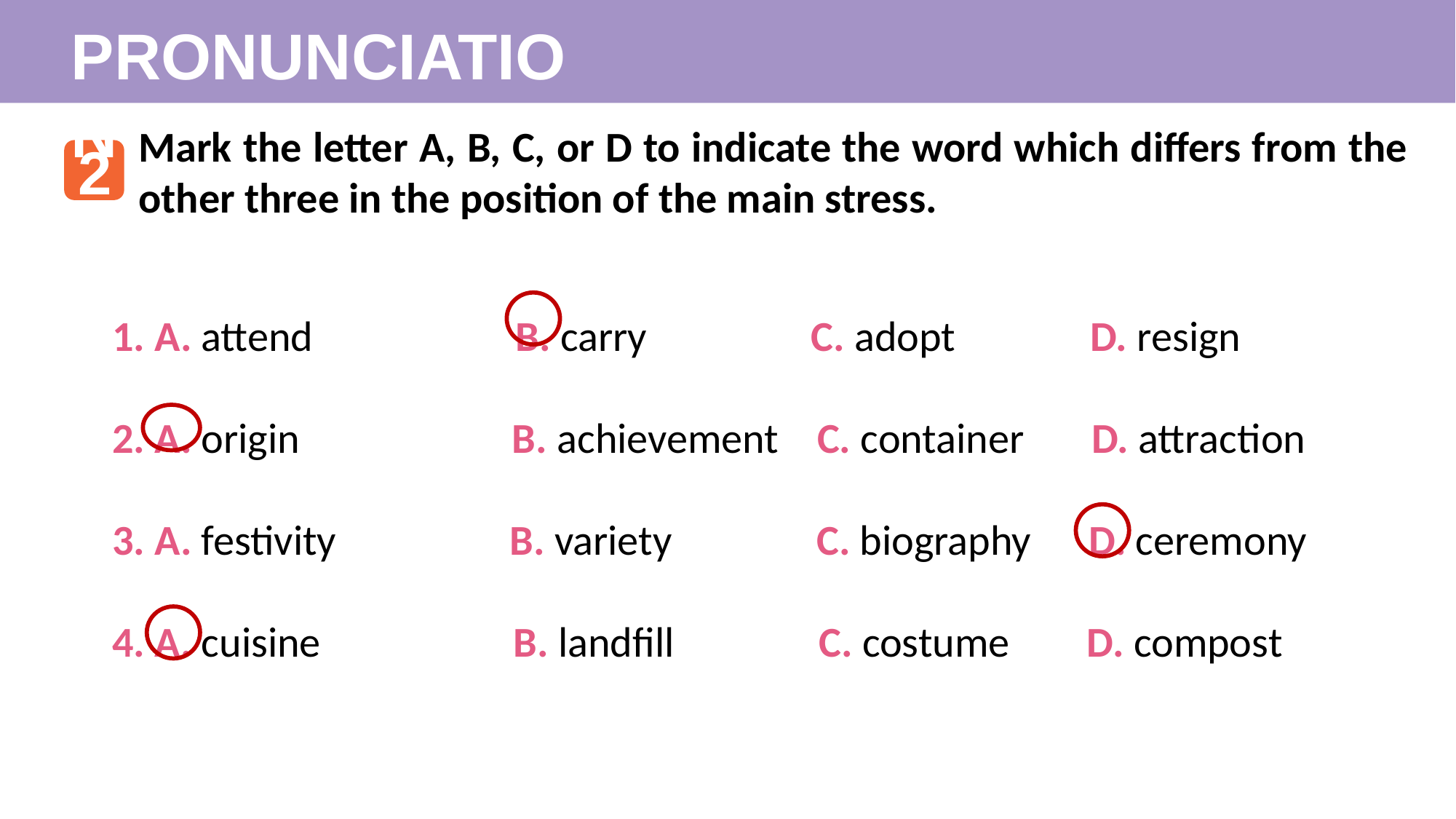

PRONUNCIATION
Mark the letter A, B, C, or D to indicate the word which differs from the other three in the position of the main stress.
2

1. A. attend                     B. carry                 C. adopt              D. resign
2. A. origin                      B. achievement    C. container       D. attraction
3. A. festivity                  B. variety               C. biography      D. ceremony
4. A. cuisine                    B. landfill               C. costume        D. compost